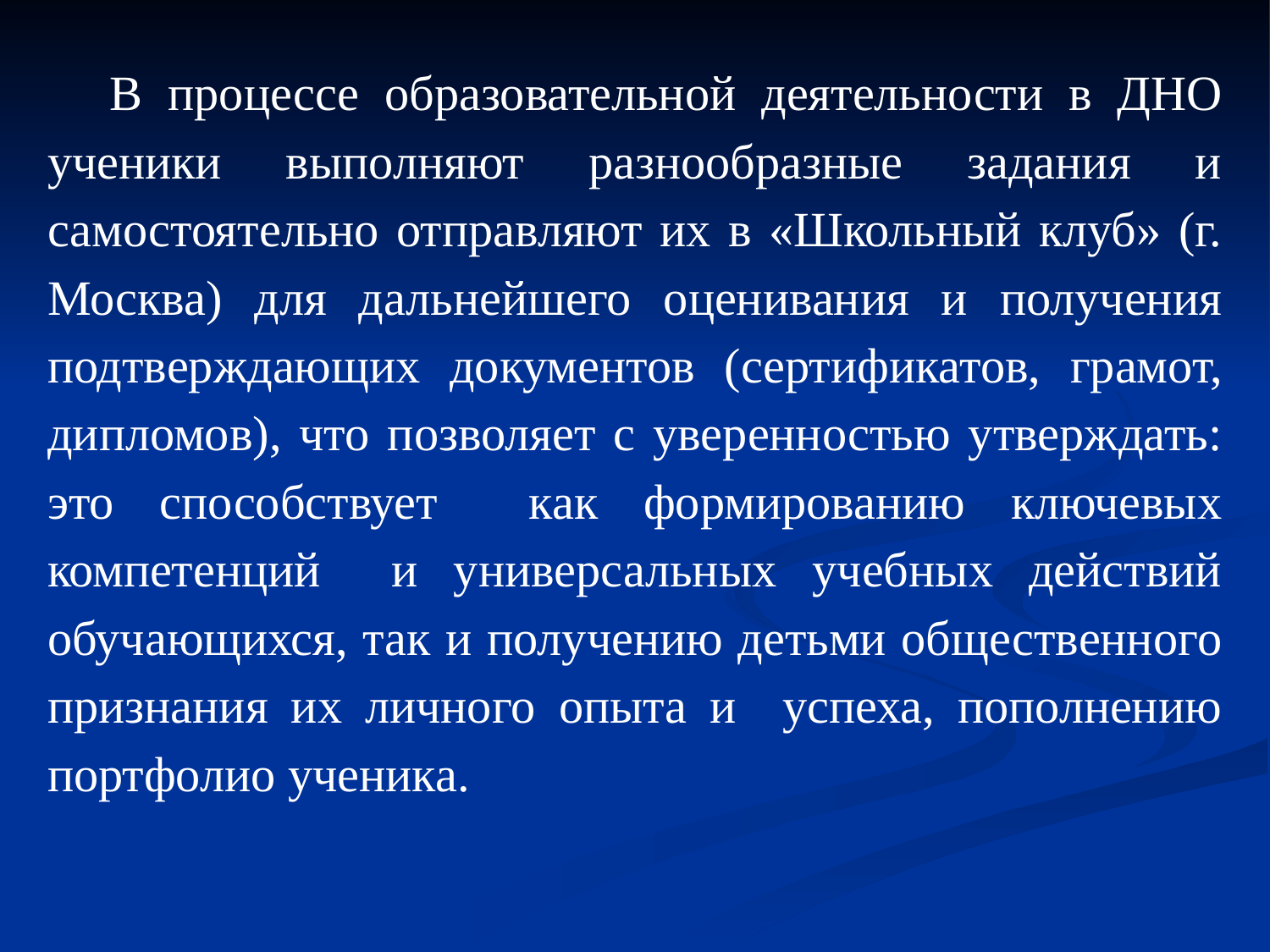

В процессе образовательной деятельности в ДНО ученики выполняют разнообразные задания и самостоятельно отправляют их в «Школьный клуб» (г. Москва) для дальнейшего оценивания и получения подтверждающих документов (сертификатов, грамот, дипломов), что позволяет с уверенностью утверждать: это способствует  как формированию ключевых компетенций  и универсальных учебных действий обучающихся, так и получению детьми общественного признания их личного опыта и  успеха, пополнению портфолио ученика.